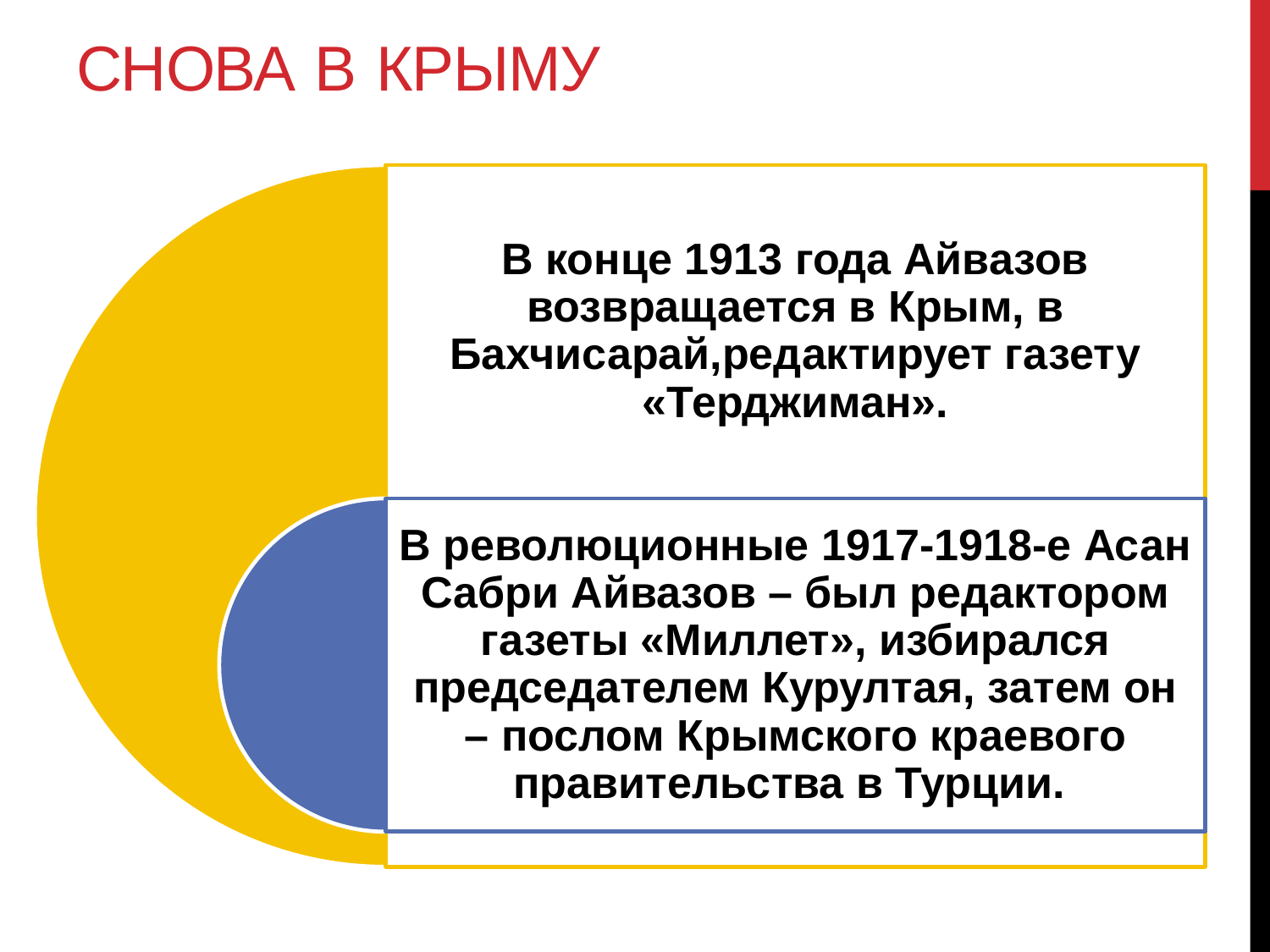

# СНОВА В КРЫМУ
В конце 1913 года Айвазов возвращается в Крым, в Бахчисарай,редактирует газету «Терджиман».
В революционные 1917-1918-е Асан Сабри Айвазов – был редактором газеты «Миллет», избирался председателем Курултая, затем он – послом Крымского краевого правительства в Турции.